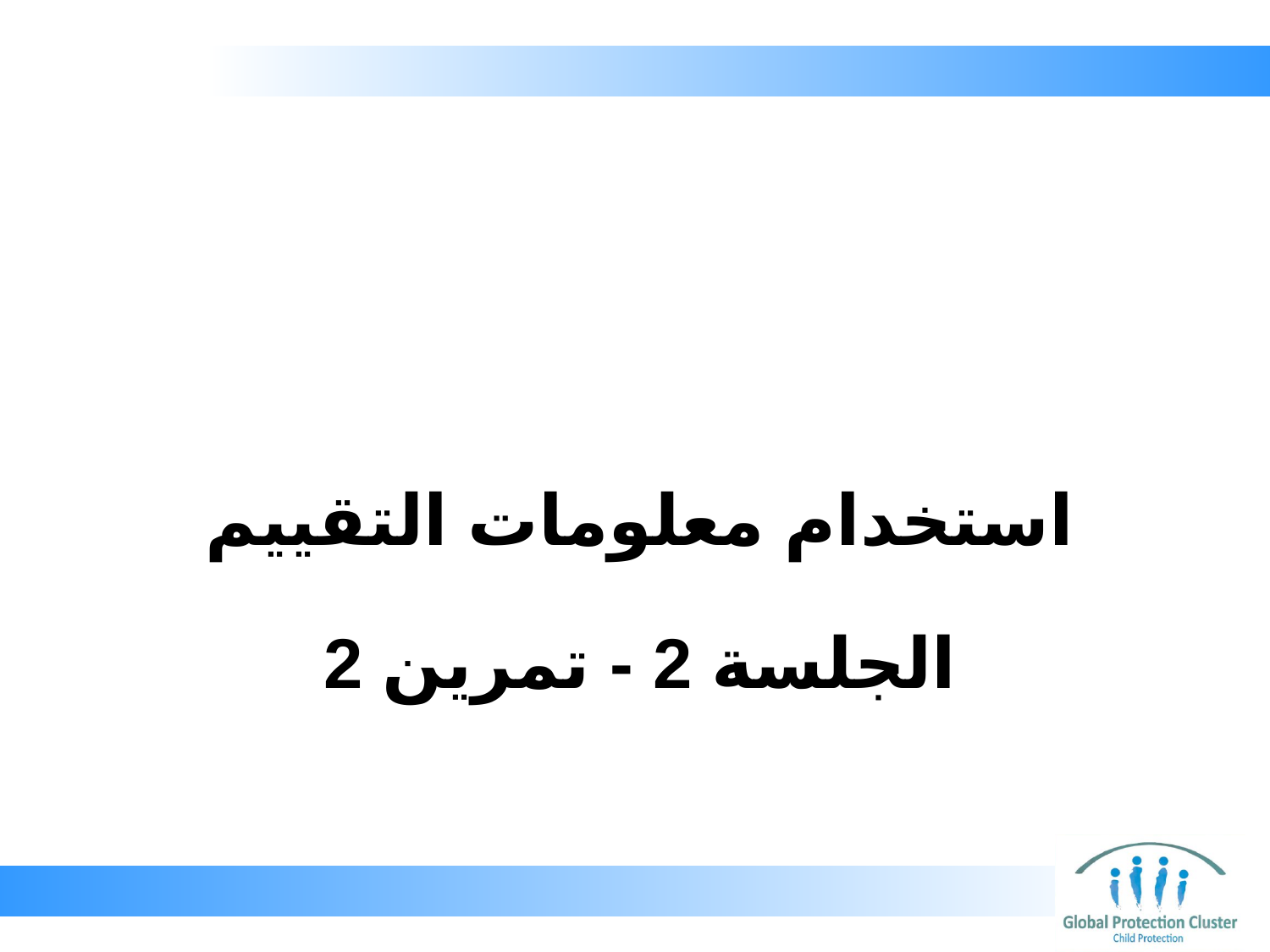

استخدام معلومات التقييم

# الجلسة 2 - تمرين 2